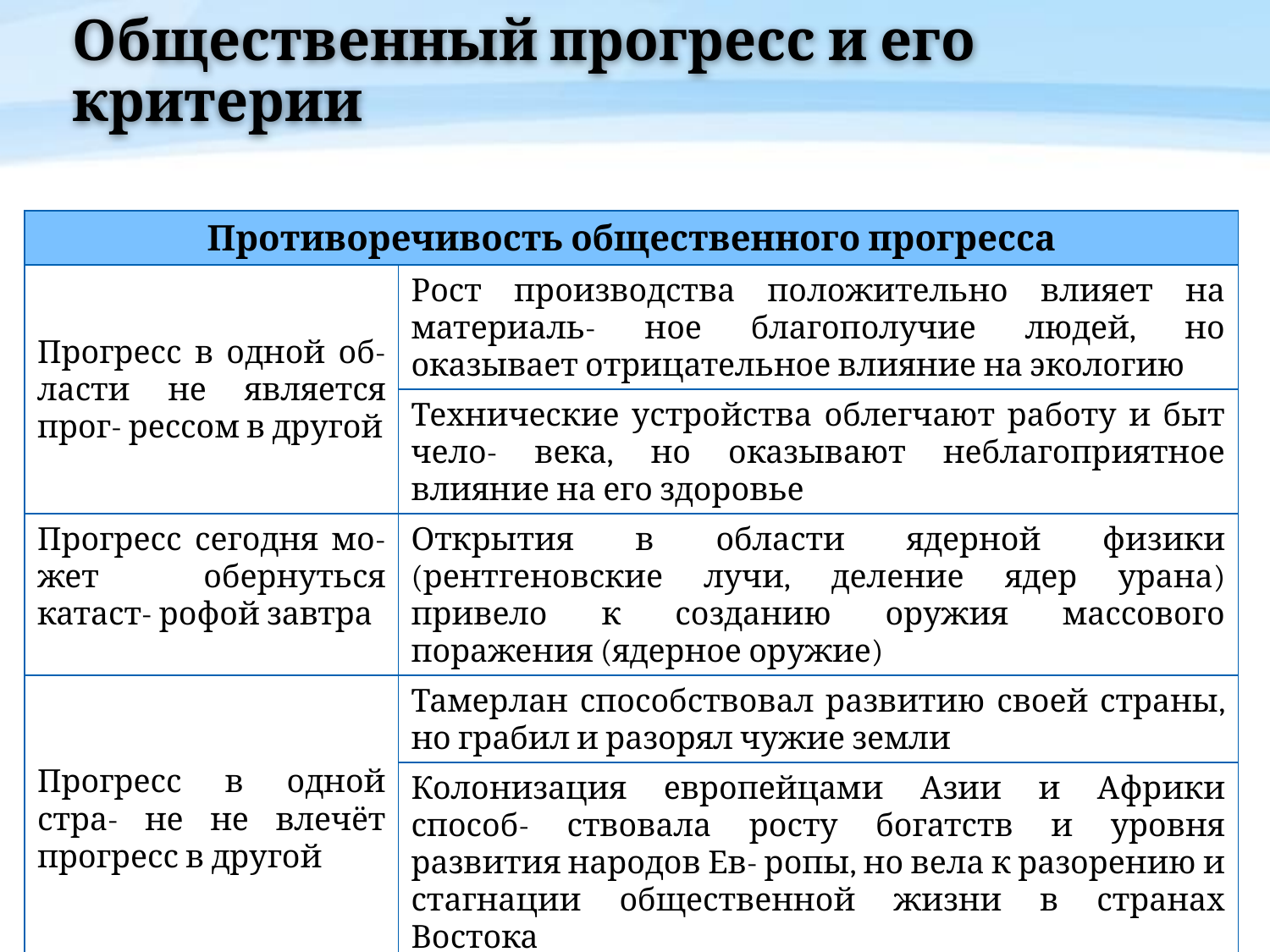

# Общественный прогресс и его критерии
| Противоречивость общественного прогресса |  |
| --- | --- |
| Прогресс в одной об- ласти не является прог- рессом в другой | Рост производства положительно влияет на материаль- ное благополучие людей, но оказывает отрицательное влияние на экологию |
|  | Технические устройства облегчают работу и быт чело- века, но оказывают неблагоприятное влияние на его здоровье |
| Прогресс сегодня мо- жет обернуться катаст- рофой завтра | Открытия в области ядерной физики (рентгеновские лучи, деление ядер урана) привело к созданию оружия массового поражения (ядерное оружие) |
| Прогресс в одной стра- не не влечёт прогресс в другой | Тамерлан способствовал развитию своей страны, но грабил и разорял чужие земли |
|  | Колонизация европейцами Азии и Африки способ- ствовала росту богатств и уровня развития народов Ев- ропы, но вела к разорению и стагнации общественной жизни в странах Востока |